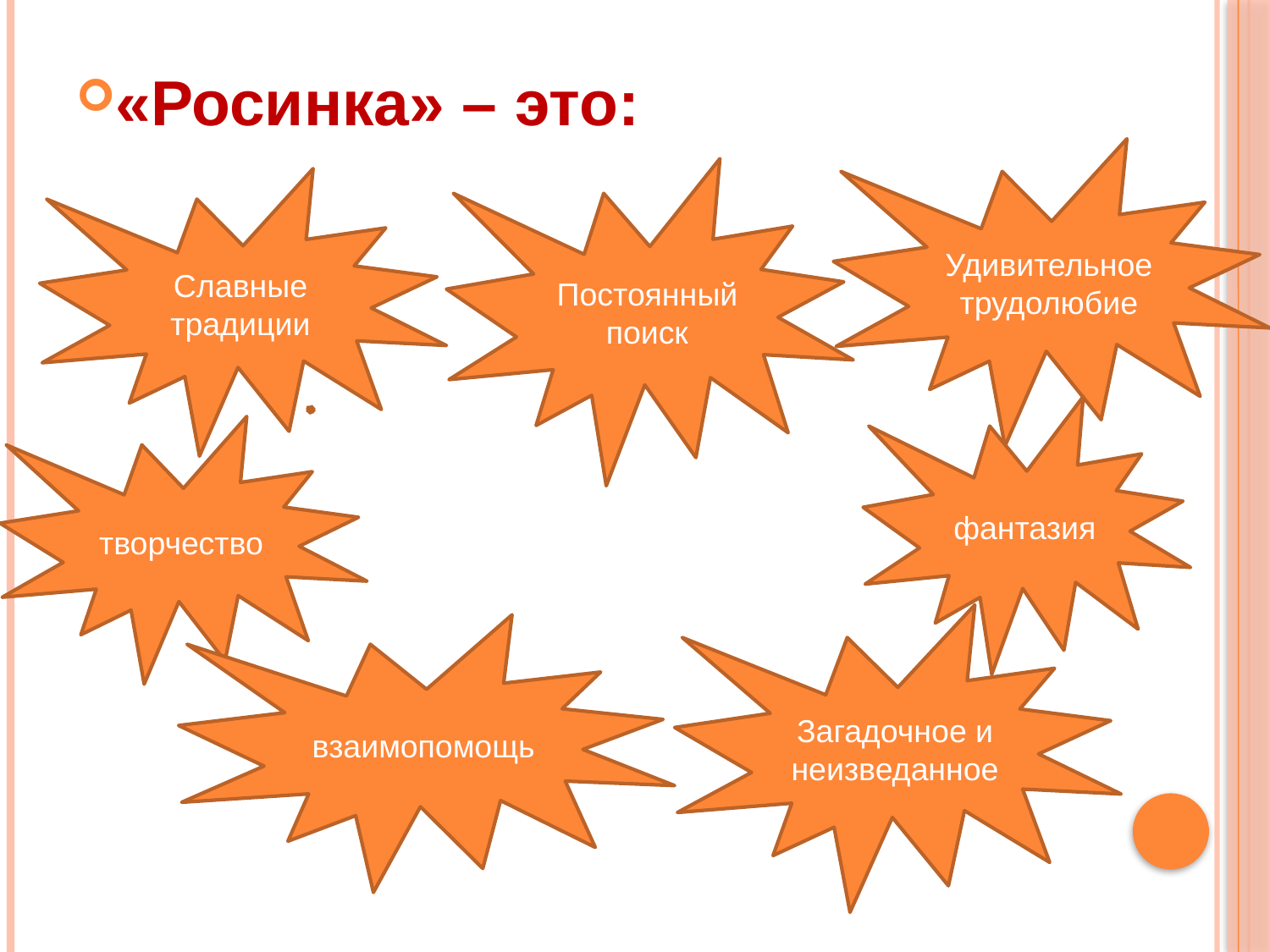

«Росинка» – это:
Удивительное трудолюбие
Постоянный поиск
Славные традиции
фантазия

творчество
Загадочное и неизведанное
взаимопомощь